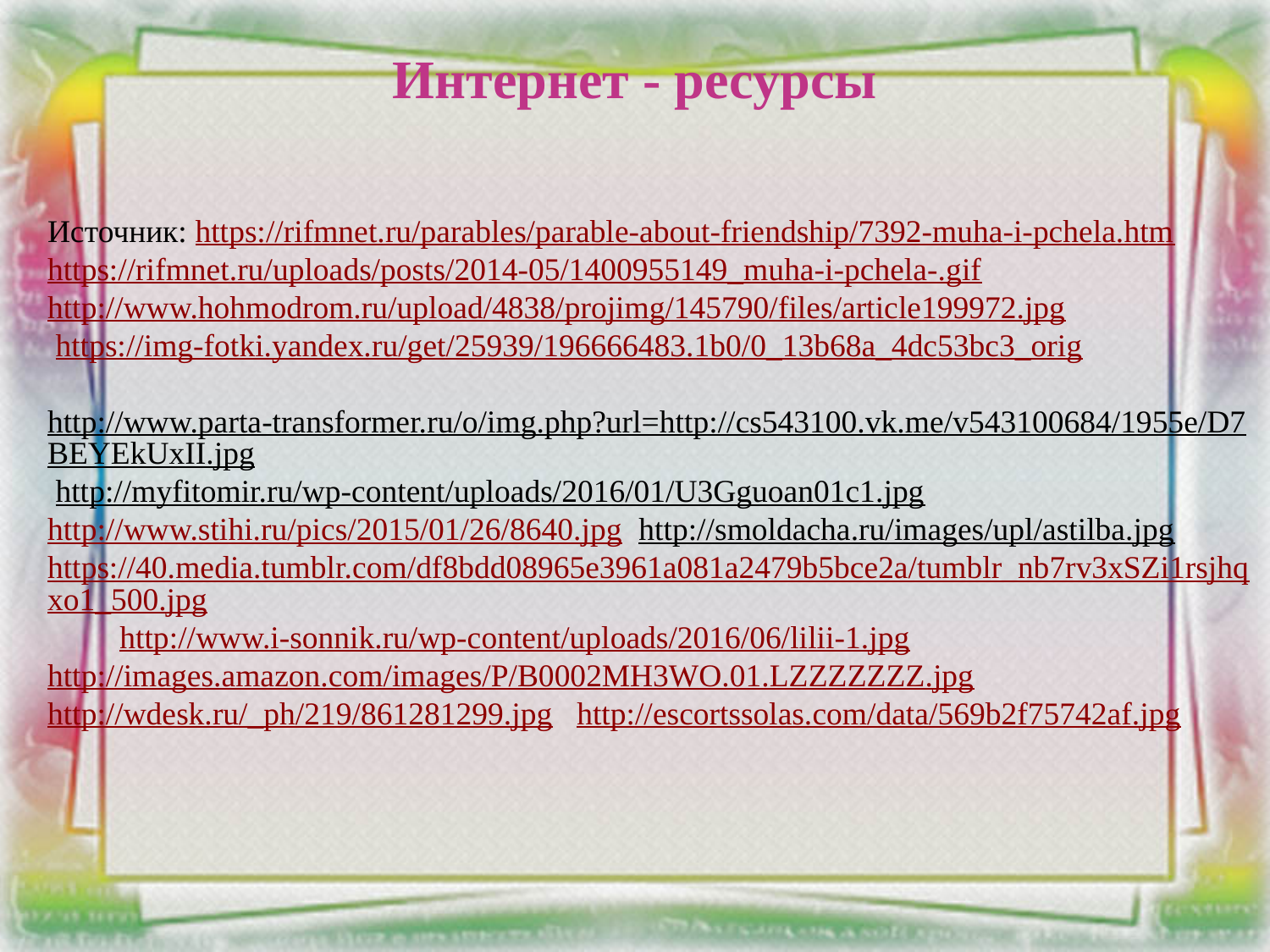

# Интернет - ресурсы
Источник: https://rifmnet.ru/parables/parable-about-friendship/7392-muha-i-pchela.htm https://rifmnet.ru/uploads/posts/2014-05/1400955149_muha-i-pchela-.gif http://www.hohmodrom.ru/upload/4838/projimg/145790/files/article199972.jpg
 https://img-fotki.yandex.ru/get/25939/196666483.1b0/0_13b68a_4dc53bc3_orig
 http://www.parta-transformer.ru/o/img.php?url=http://cs543100.vk.me/v543100684/1955e/D7BEYEkUxII.jpg http://myfitomir.ru/wp-content/uploads/2016/01/U3Gguoan01c1.jpg http://www.stihi.ru/pics/2015/01/26/8640.jpg  http://smoldacha.ru/images/upl/astilba.jpg https://40.media.tumblr.com/df8bdd08965e3961a081a2479b5bce2a/tumblr_nb7rv3xSZi1rsjhqxo1_500.jpg         http://www.i-sonnik.ru/wp-content/uploads/2016/06/lilii-1.jpg http://images.amazon.com/images/P/B0002MH3WO.01.LZZZZZZZ.jpg http://wdesk.ru/_ph/219/861281299.jpg   http://escortssolas.com/data/569b2f75742af.jpg